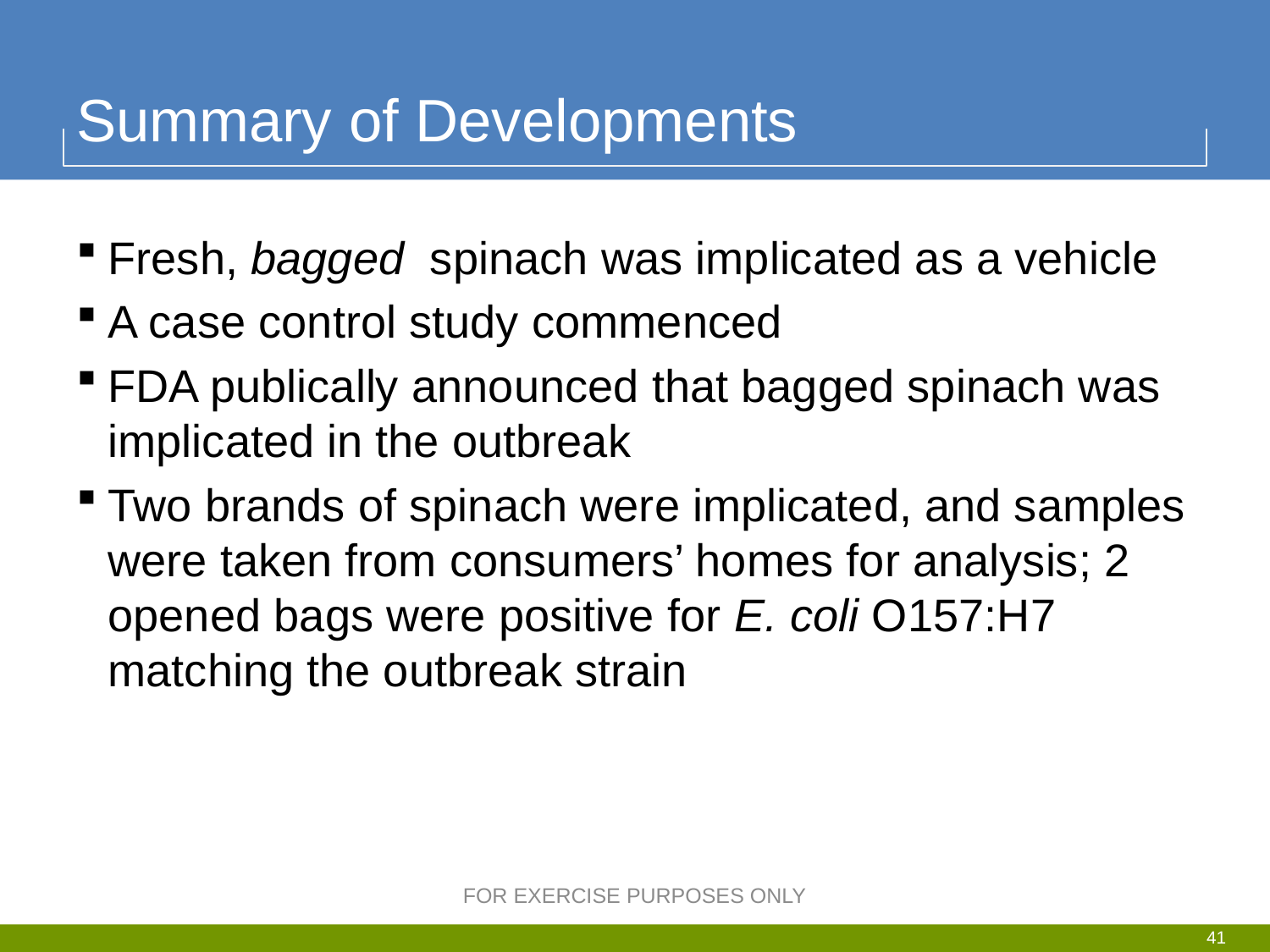

# Summary of Developments
Fresh, bagged  spinach was implicated as a vehicle
A case control study commenced
FDA publically announced that bagged spinach was implicated in the outbreak
Two brands of spinach were implicated, and samples were taken from consumers’ homes for analysis; 2 opened bags were positive for E. coli O157:H7 matching the outbreak strain

FOR EXERCISE PURPOSES ONLY